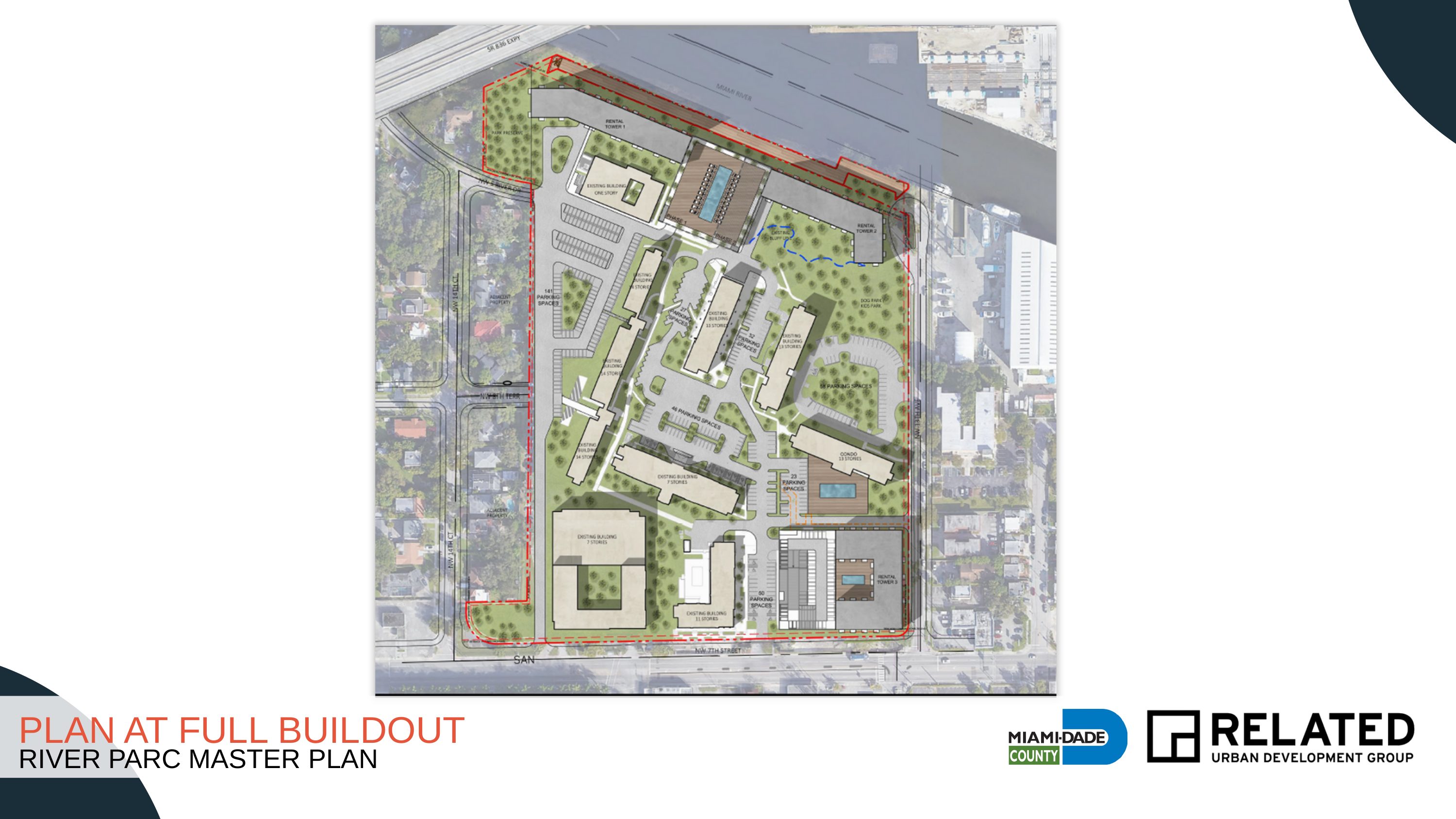

PLAN AT FULL BUILDOUT
RIVER PARC MASTER PLAN